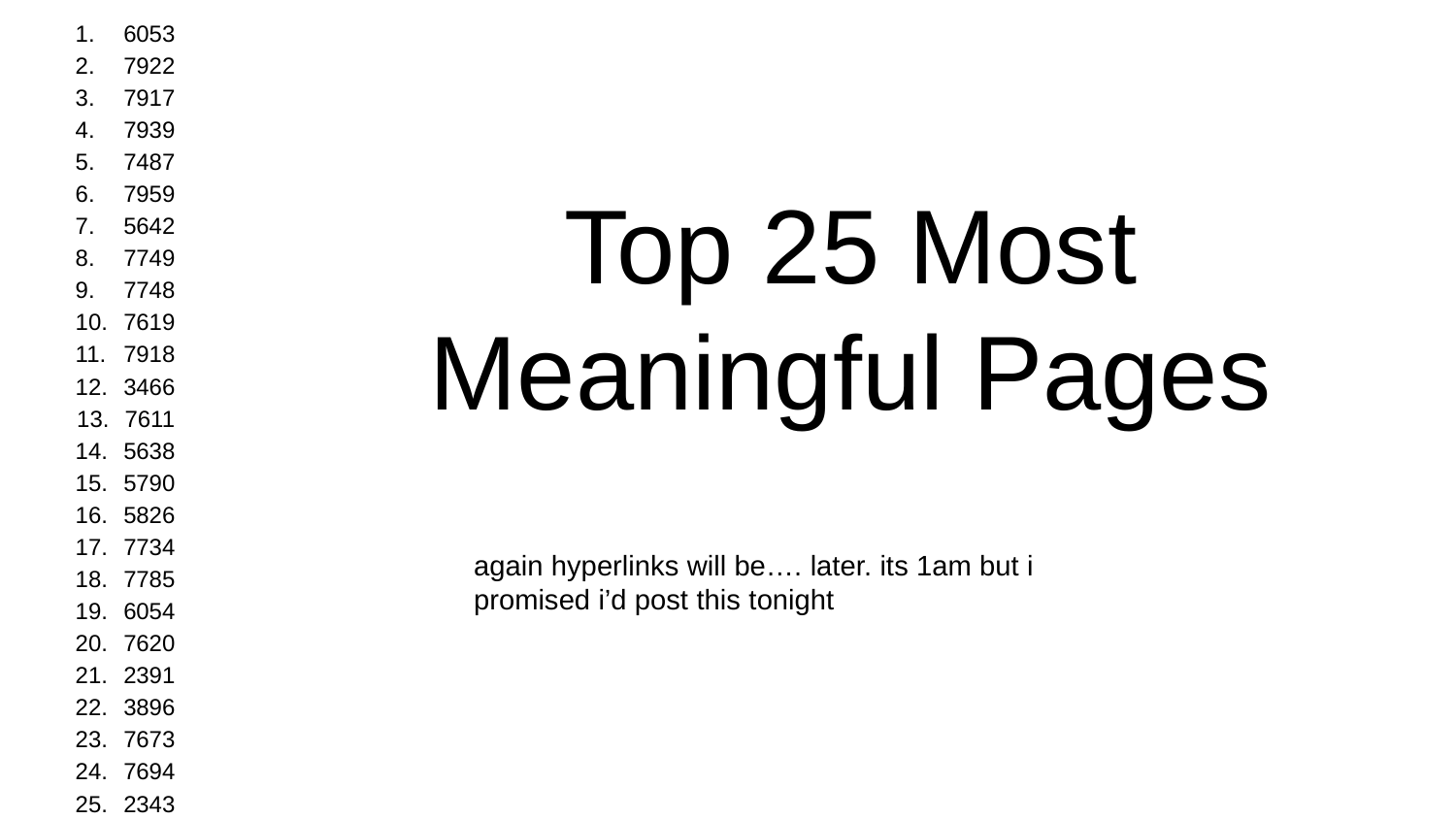

6053
7922
7917
7939
7487
7959
5642
7749
7748
7619
7918
3466
7611
5638
5790
5826
7734
7785
6054
7620
2391
3896
7673
7694
2343
# Top 25 Most Meaningful Pages
again hyperlinks will be…. later. its 1am but i promised i’d post this tonight